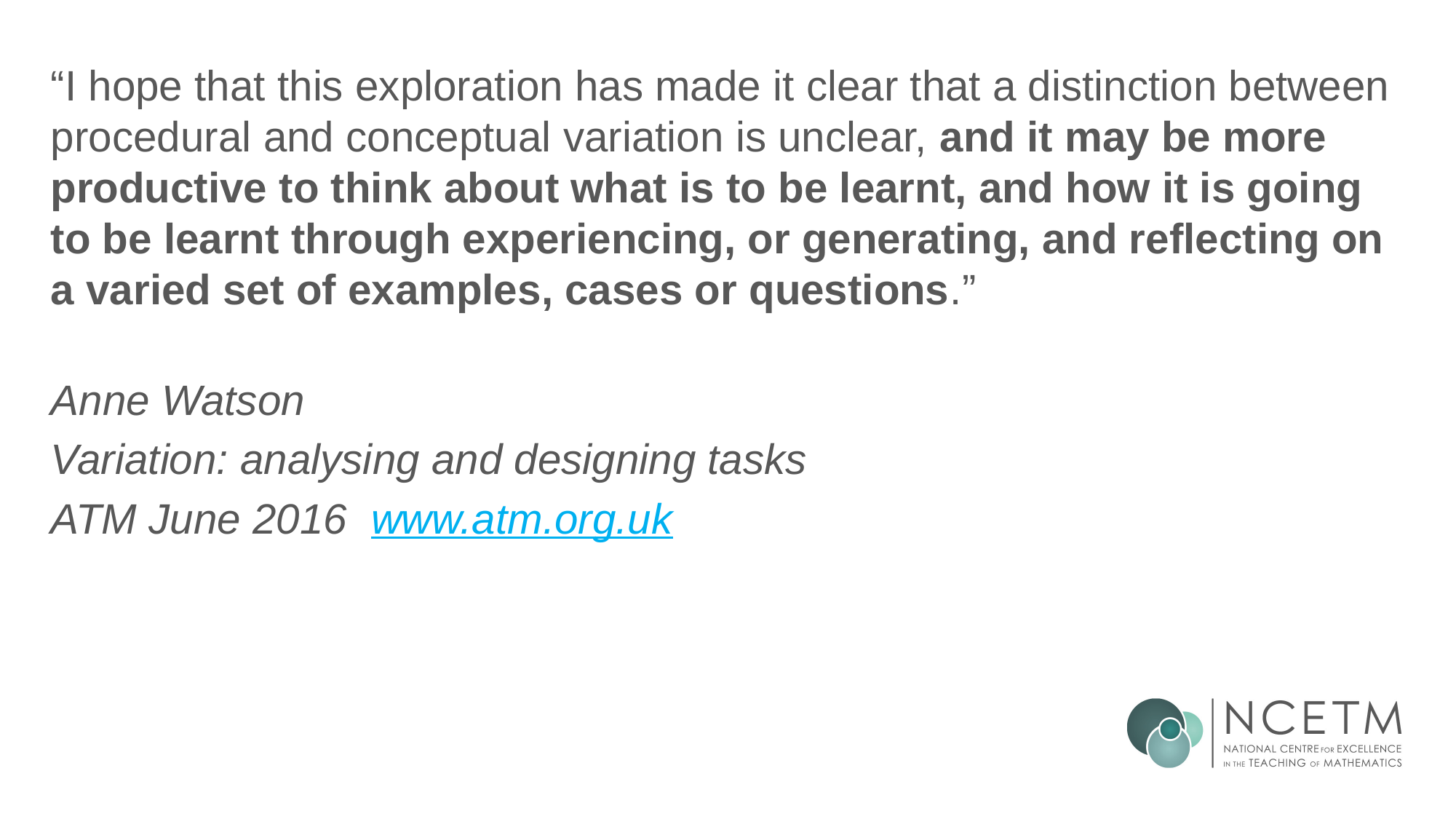

“I hope that this exploration has made it clear that a distinction between procedural and conceptual variation is unclear, and it may be more productive to think about what is to be learnt, and how it is going to be learnt through experiencing, or generating, and reflecting on a varied set of examples, cases or questions.”

Anne Watson
Variation: analysing and designing tasks
ATM June 2016  www.atm.org.uk